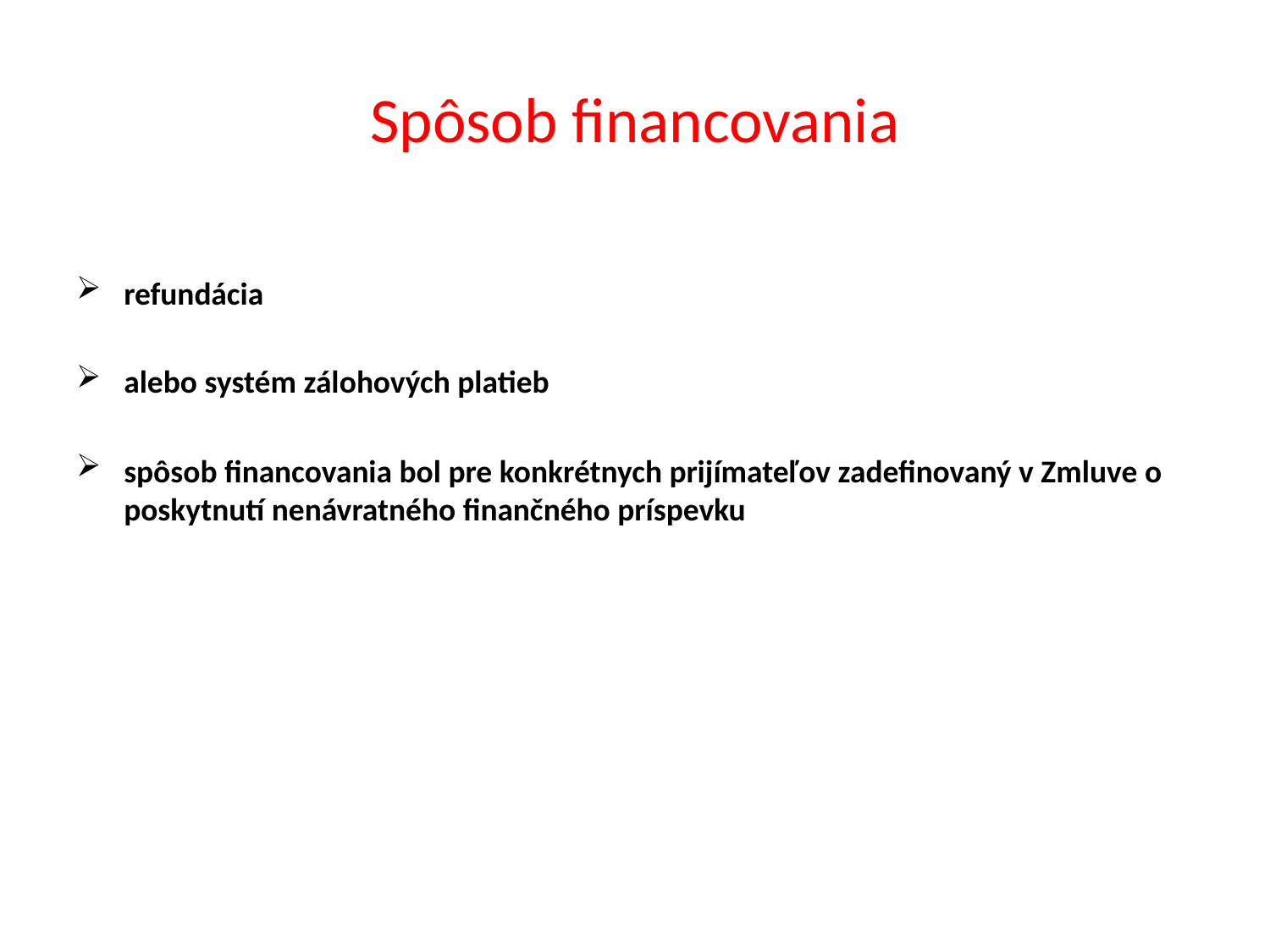

# Spôsob financovania

refundácia

alebo systém zálohových platieb

spôsob financovania bol pre konkrétnych prijímateľov zadefinovaný v Zmluve o poskytnutí nenávratného finančného príspevku